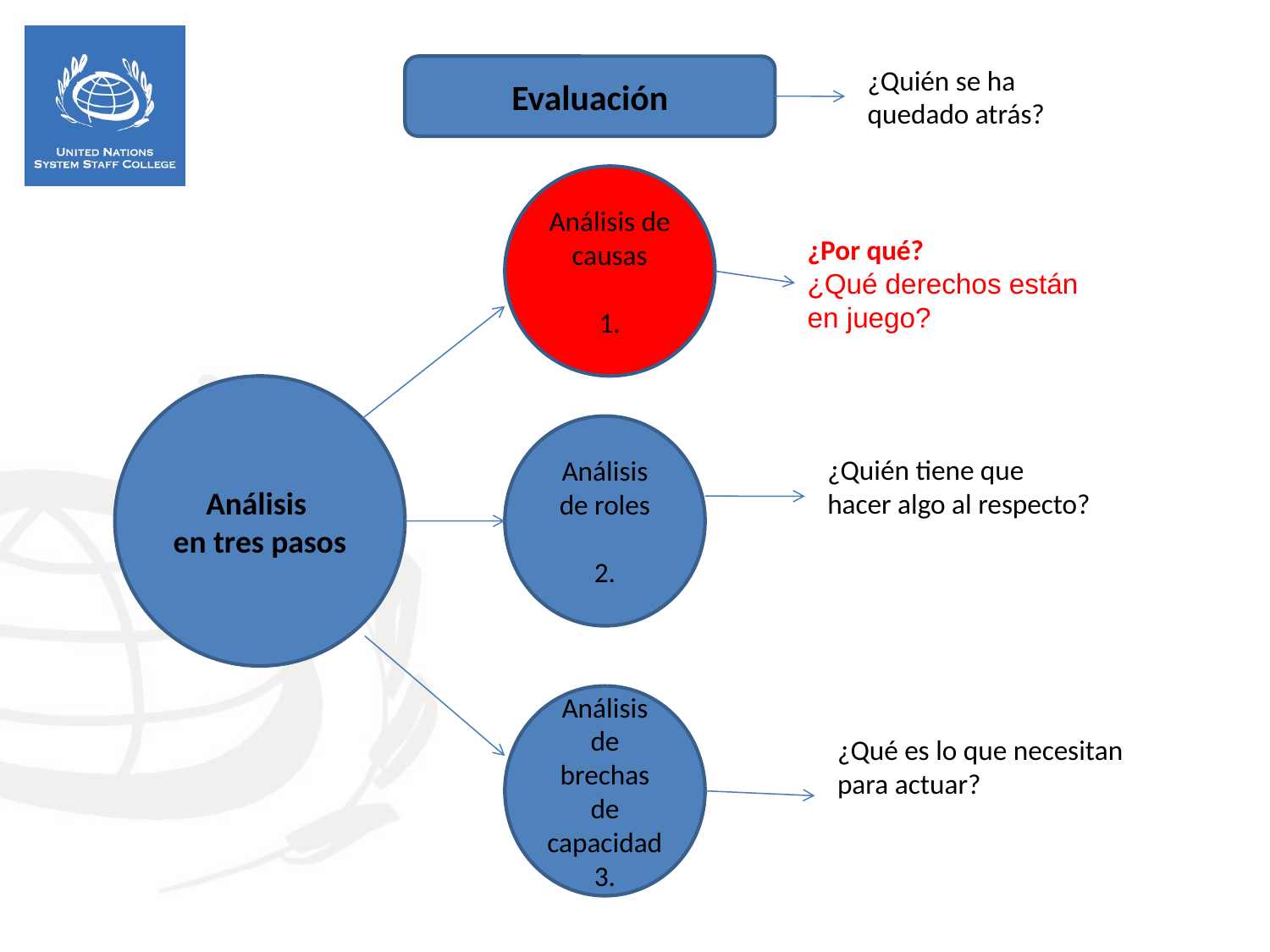

Evaluación
¿Quién se ha quedado atrás?
Análisis de causas

1.
¿Por qué?
¿Qué derechos están en juego?
Análisis
en tres pasos
Análisis de roles

2.
¿Quién tiene que hacer algo al respecto?
Análisis de brechas de capacidad
3.
¿Qué es lo que necesitan para actuar?